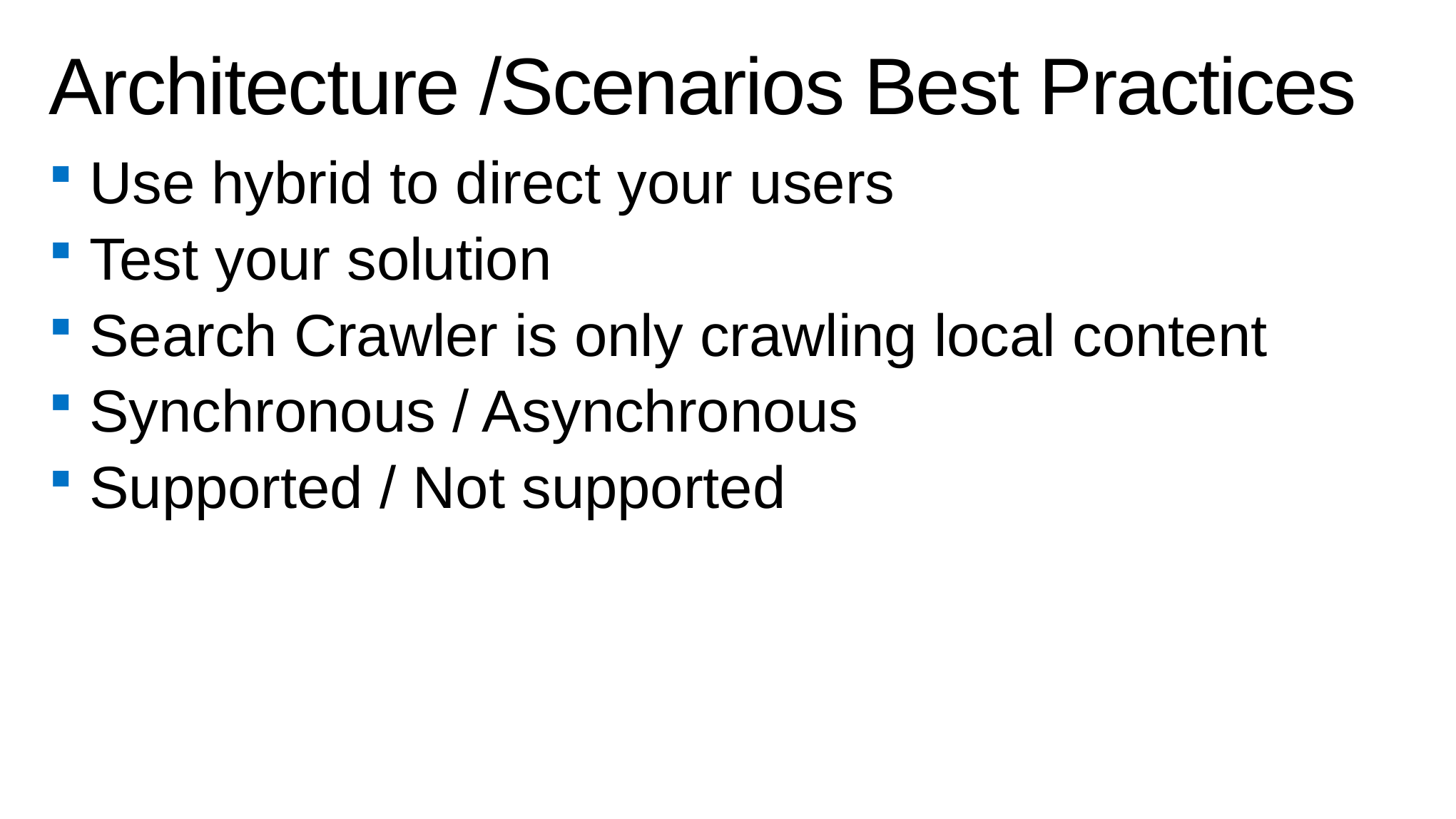

# Architecture /Scenarios Best Practices
Use hybrid to direct your users
Test your solution
Search Crawler is only crawling local content
Synchronous / Asynchronous
Supported / Not supported